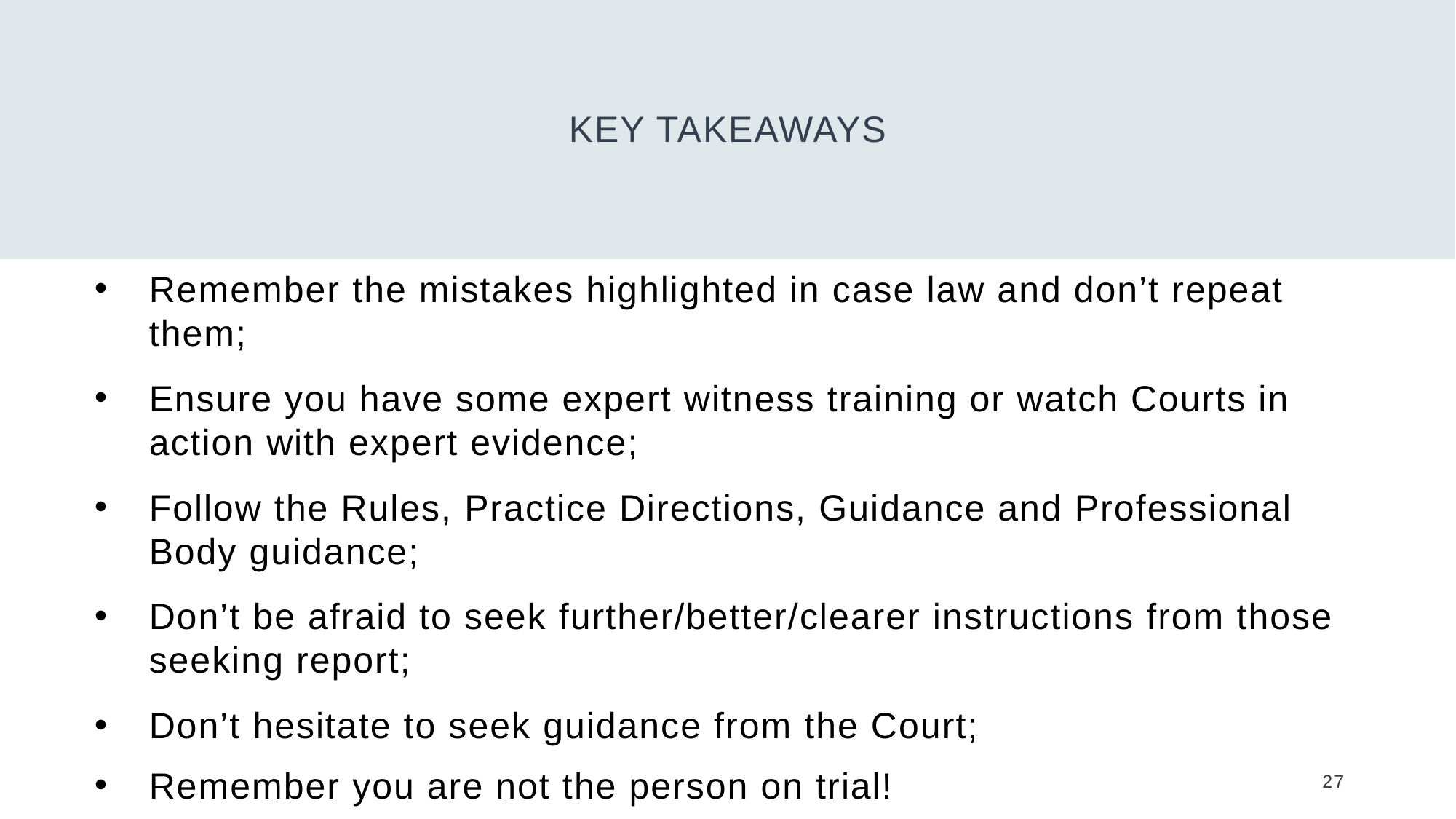

# Key takeaways
Remember the mistakes highlighted in case law and don’t repeat them;

Ensure you have some expert witness training or watch Courts in action with expert evidence;

Follow the Rules, Practice Directions, Guidance and Professional Body guidance;

Don’t be afraid to seek further/better/clearer instructions from those seeking report;

Don’t hesitate to seek guidance from the Court;

Remember you are not the person on trial!
27